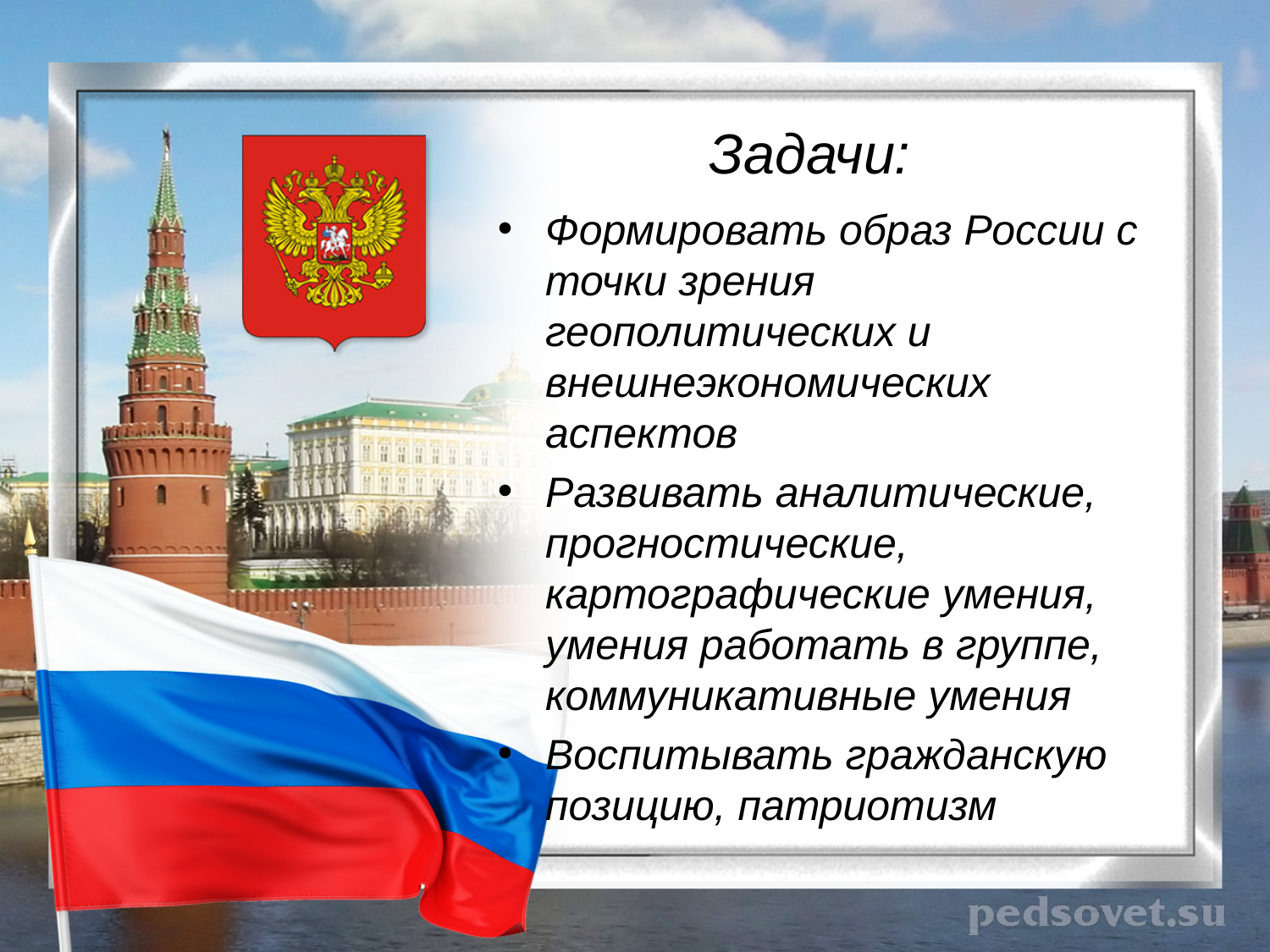

# Задачи:
Формировать образ России с точки зрения  геополитических и внешнеэкономических аспектов
Развивать аналитические,  прогностические, картографические умения, умения работать в группе, коммуникативные умения
Воспитывать гражданскую позицию, патриотизм